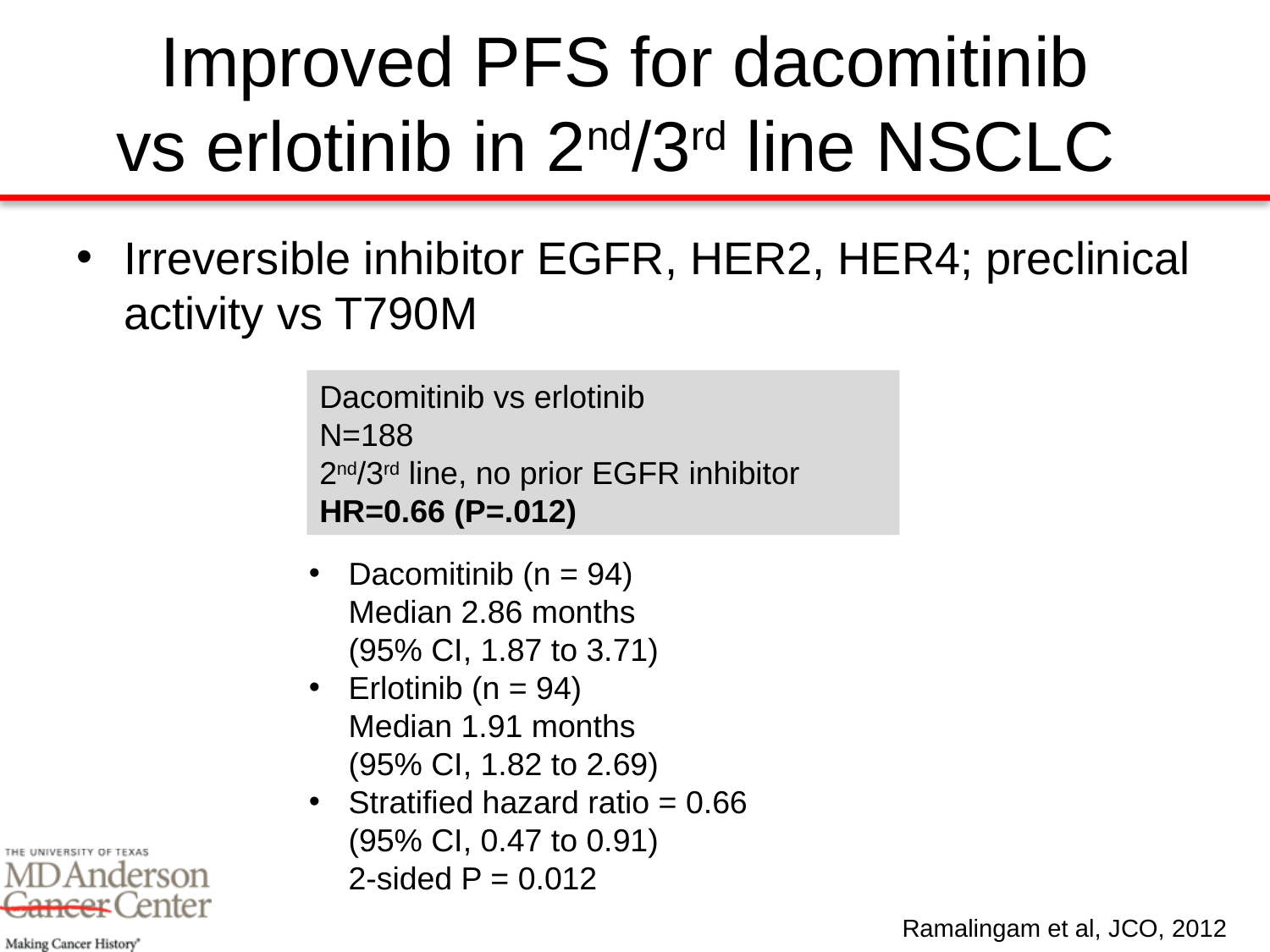

# Improved PFS for dacomitinib vs erlotinib in 2nd/3rd line NSCLC
Irreversible inhibitor EGFR, HER2, HER4; preclinical activity vs T790M
Dacomitinib vs erlotinib
N=188
2nd/3rd line, no prior EGFR inhibitor
HR=0.66 (P=.012)
Dacomitinib (n = 94)
Median 2.86 months
(95% CI, 1.87 to 3.71)
Erlotinib (n = 94)
Median 1.91 months
(95% CI, 1.82 to 2.69)
Stratified hazard ratio = 0.66
(95% CI, 0.47 to 0.91)
2-sided P = 0.012
Ramalingam et al, JCO, 2012